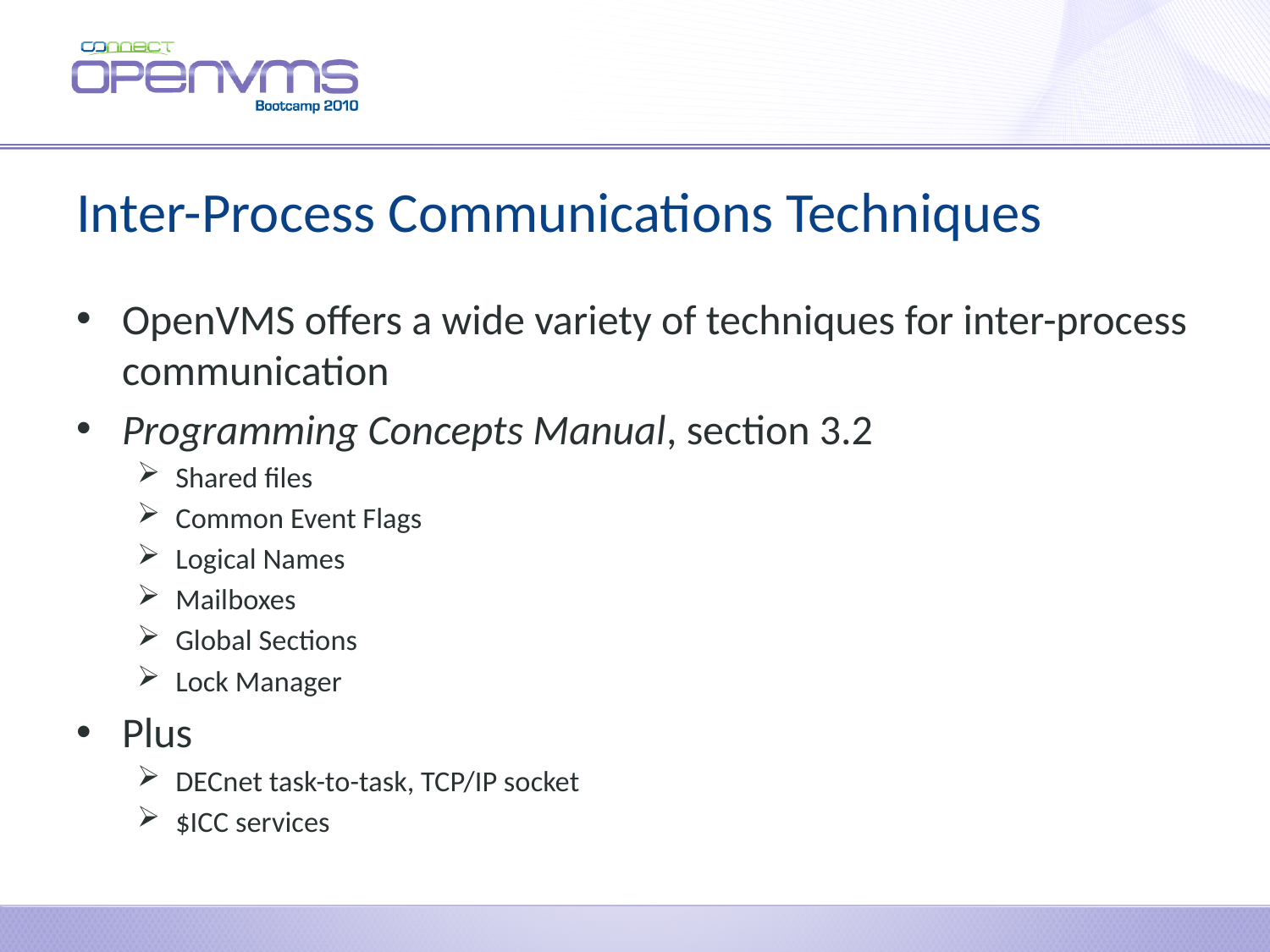

# Inter-Process Communications Techniques
OpenVMS offers a wide variety of techniques for inter-process communication
Programming Concepts Manual, section 3.2
Shared files
Common Event Flags
Logical Names
Mailboxes
Global Sections
Lock Manager
Plus
DECnet task-to-task, TCP/IP socket
$ICC services